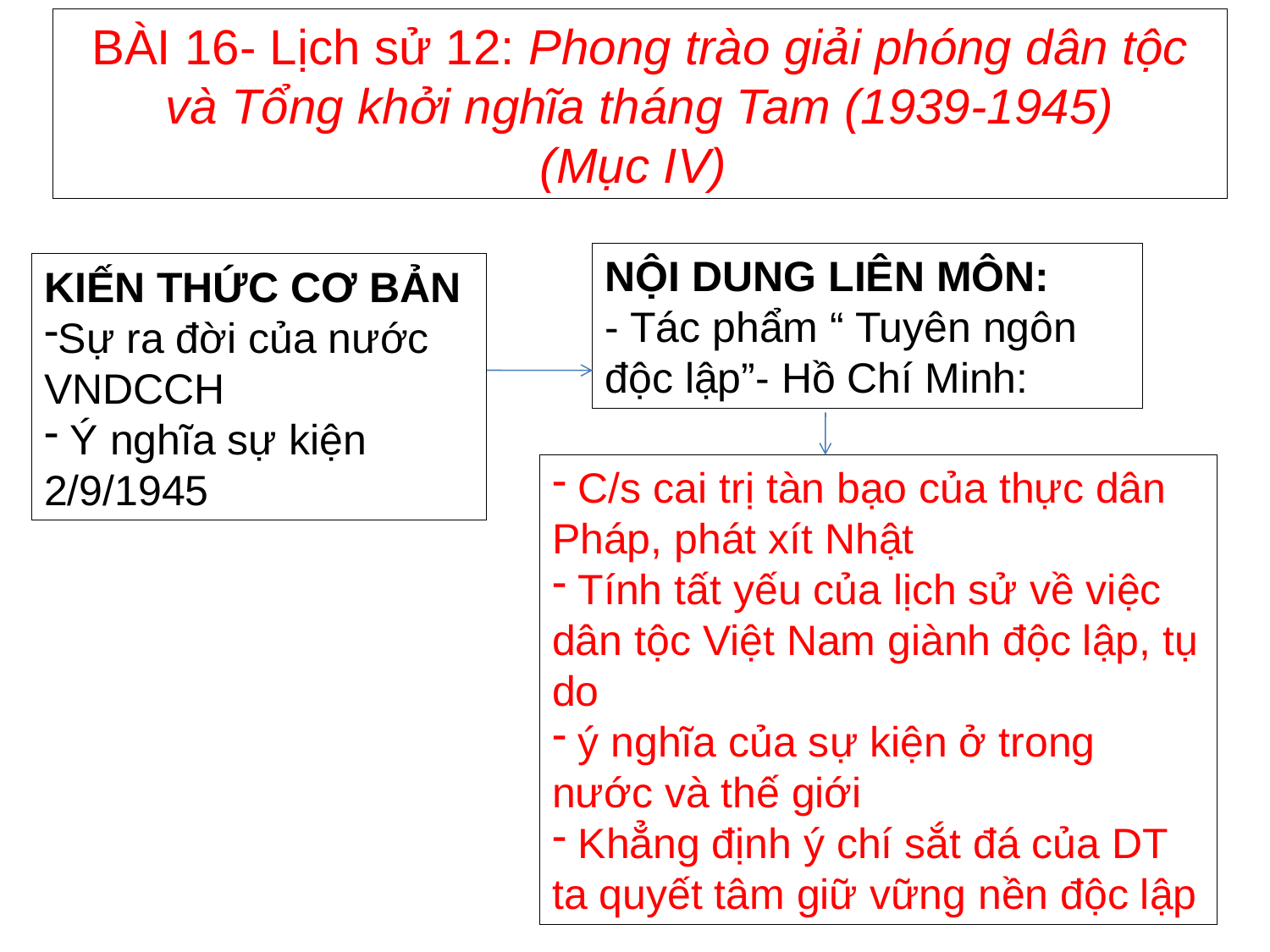

BÀI 16- Lịch sử 12: Phong trào giải phóng dân tộc và Tổng khởi nghĩa tháng Tam (1939-1945)
(Mục IV)
NỘI DUNG LIÊN MÔN:
- Tác phẩm “ Tuyên ngôn độc lập”- Hồ Chí Minh:
KIẾN THỨC CƠ BẢN
Sự ra đời của nước VNDCCH
 Ý nghĩa sự kiện 2/9/1945
 C/s cai trị tàn bạo của thực dân Pháp, phát xít Nhật
 Tính tất yếu của lịch sử về việc dân tộc Việt Nam giành độc lập, tụ do
 ý nghĩa của sự kiện ở trong nước và thế giới
 Khẳng định ý chí sắt đá của DT ta quyết tâm giữ vững nền độc lập